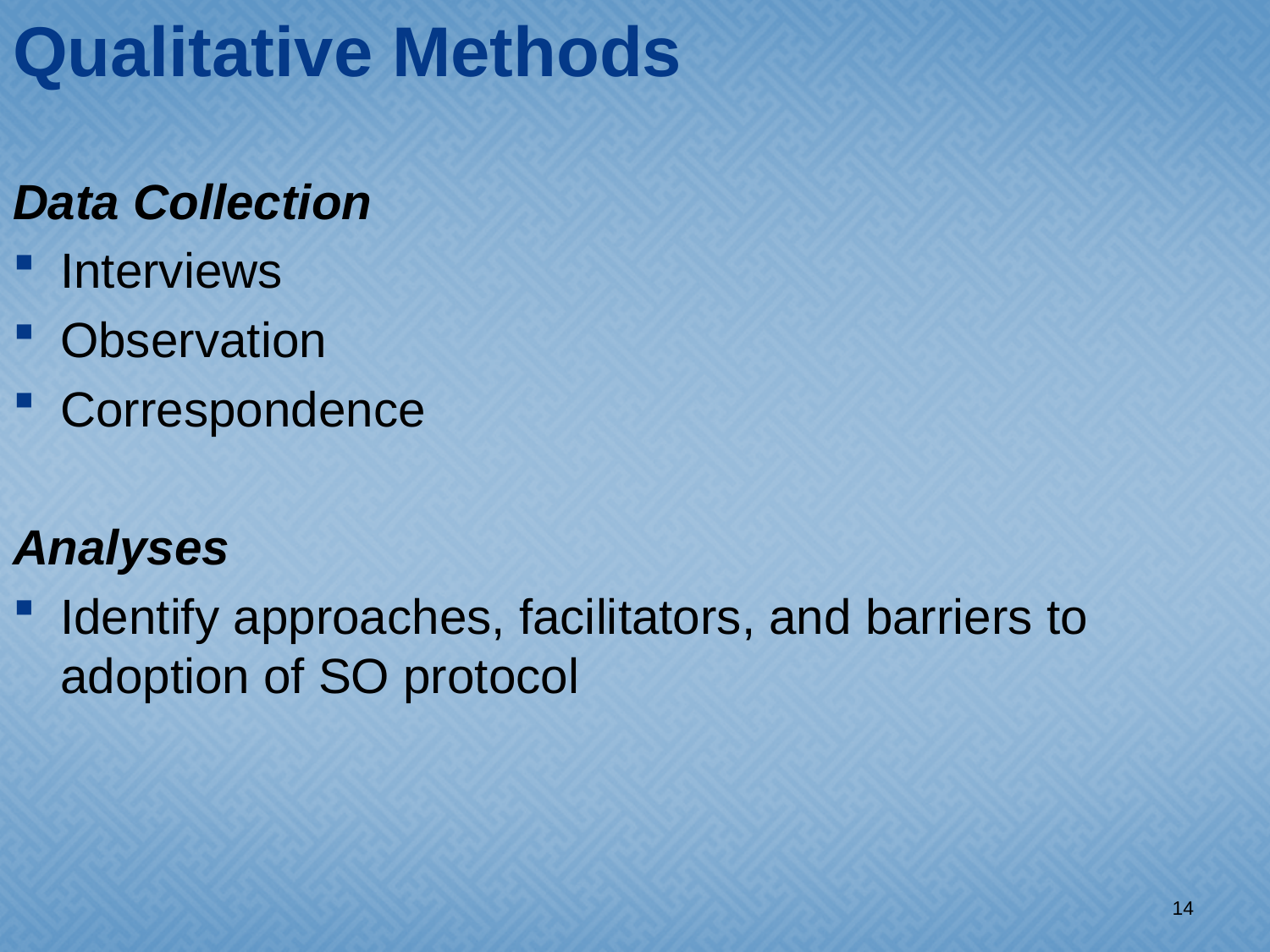

Qualitative Methods

Data Collection
Interviews
Observation
Correspondence

Analyses
Identify approaches, facilitators, and barriers to adoption of SO protocol

14